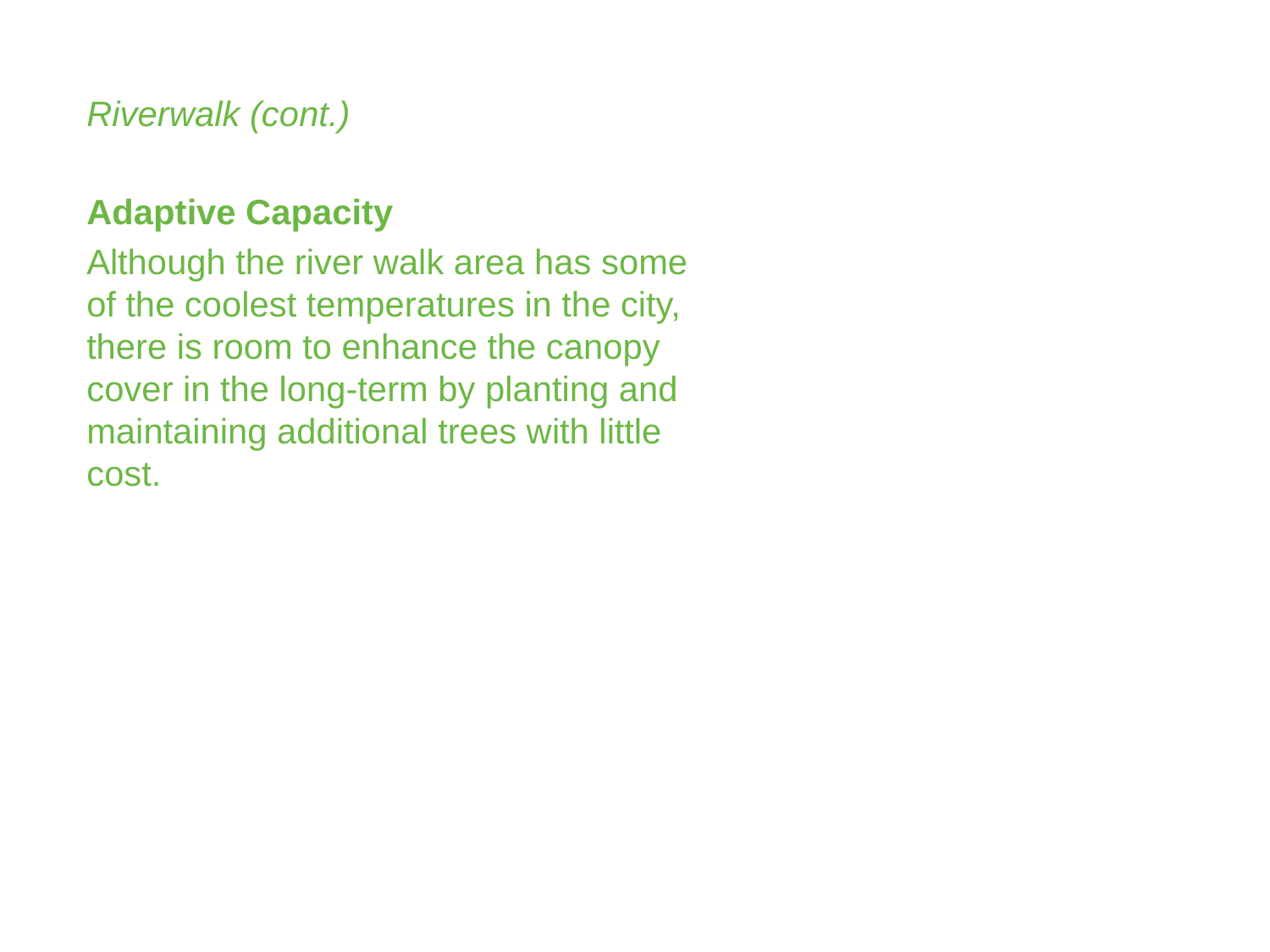

Riverwalk (cont.)

Adaptive Capacity
Although the river walk area has some of the coolest temperatures in the city, there is room to enhance the canopy cover in the long-term by planting and maintaining additional trees with little cost.